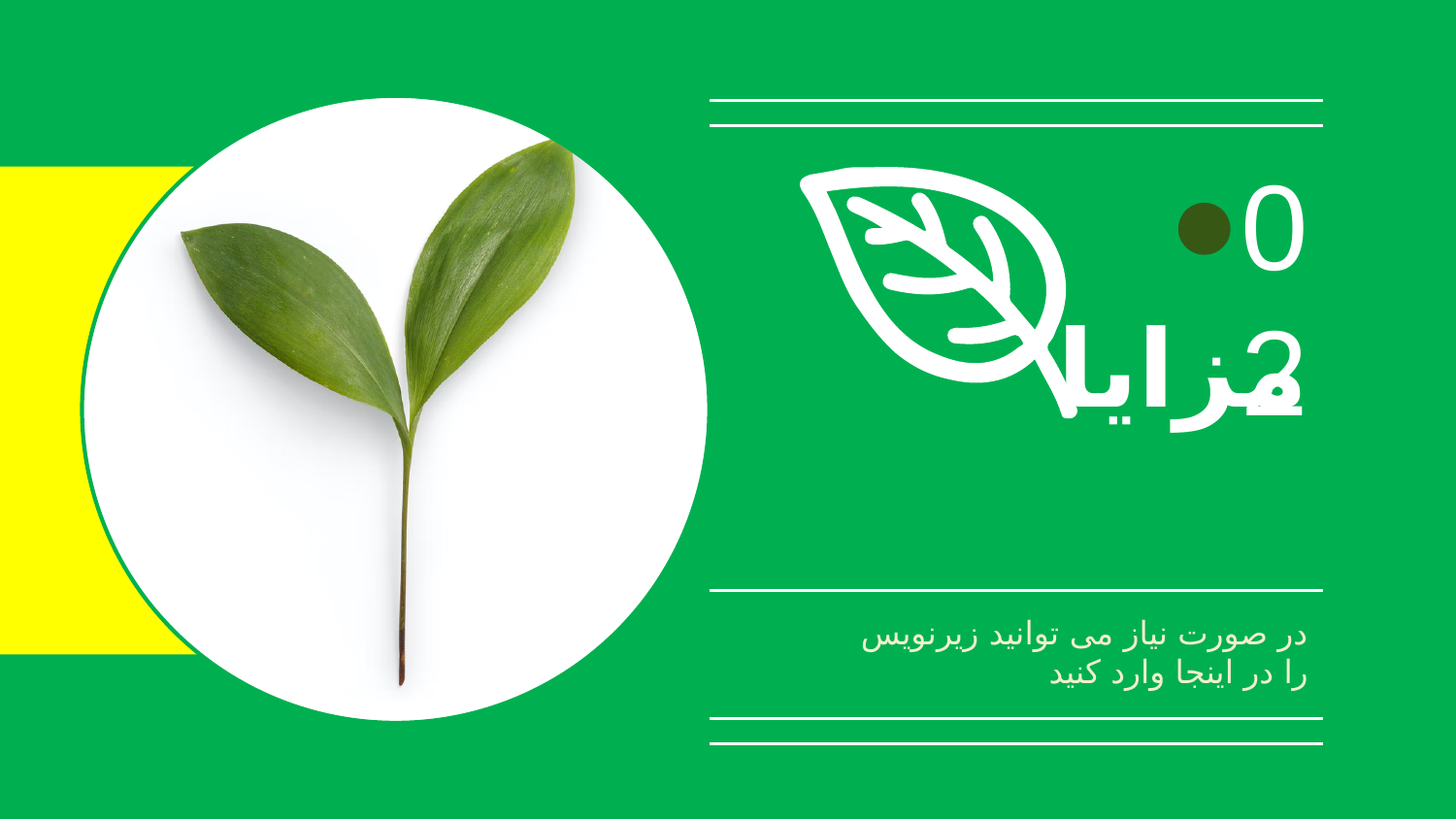

02

# مزایا
در صورت نیاز می توانید زیرنویس را در اینجا وارد کنید